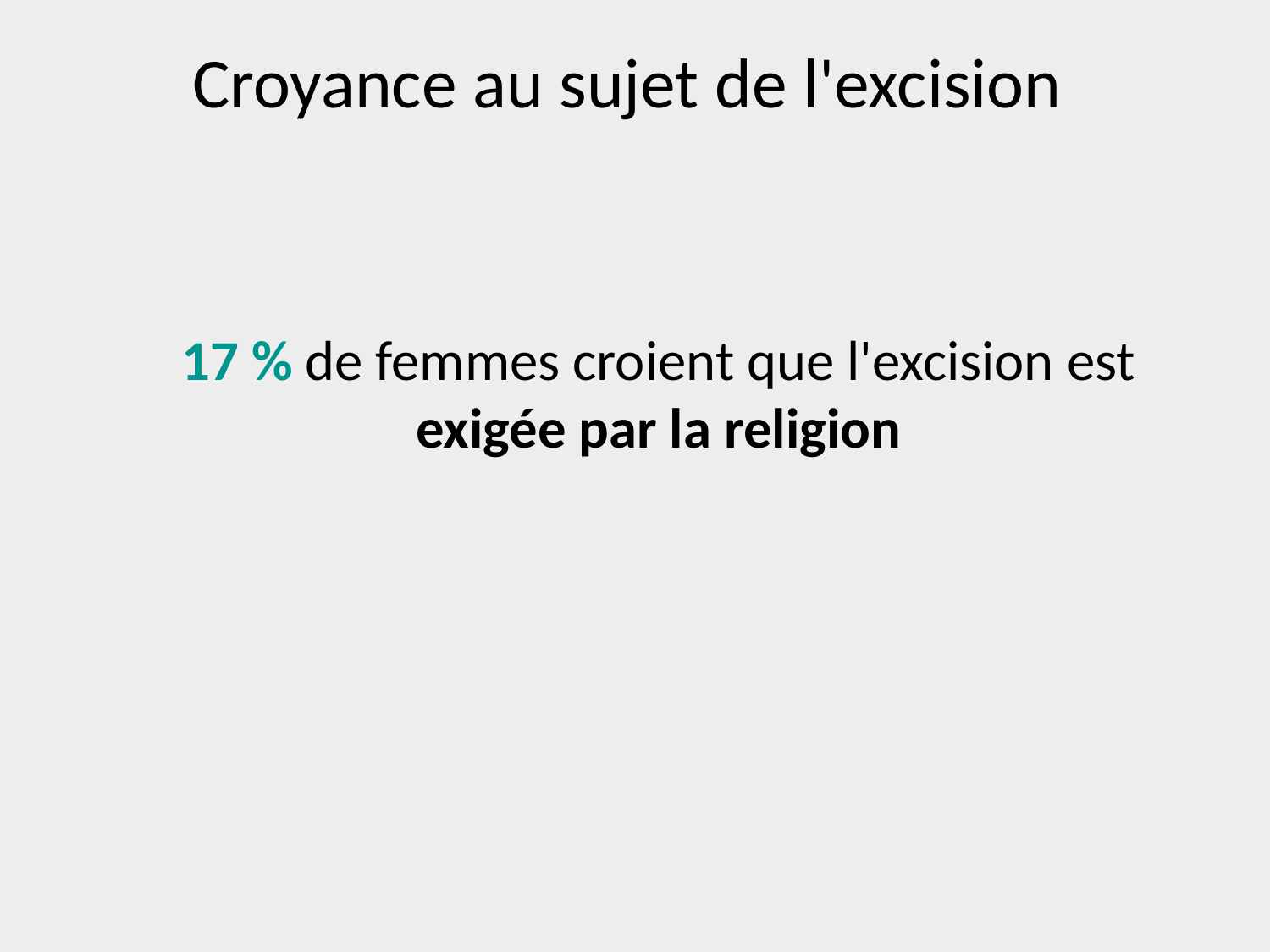

# Croyance au sujet de l'excision
	17 % de femmes croient que l'excision est exigée par la religion